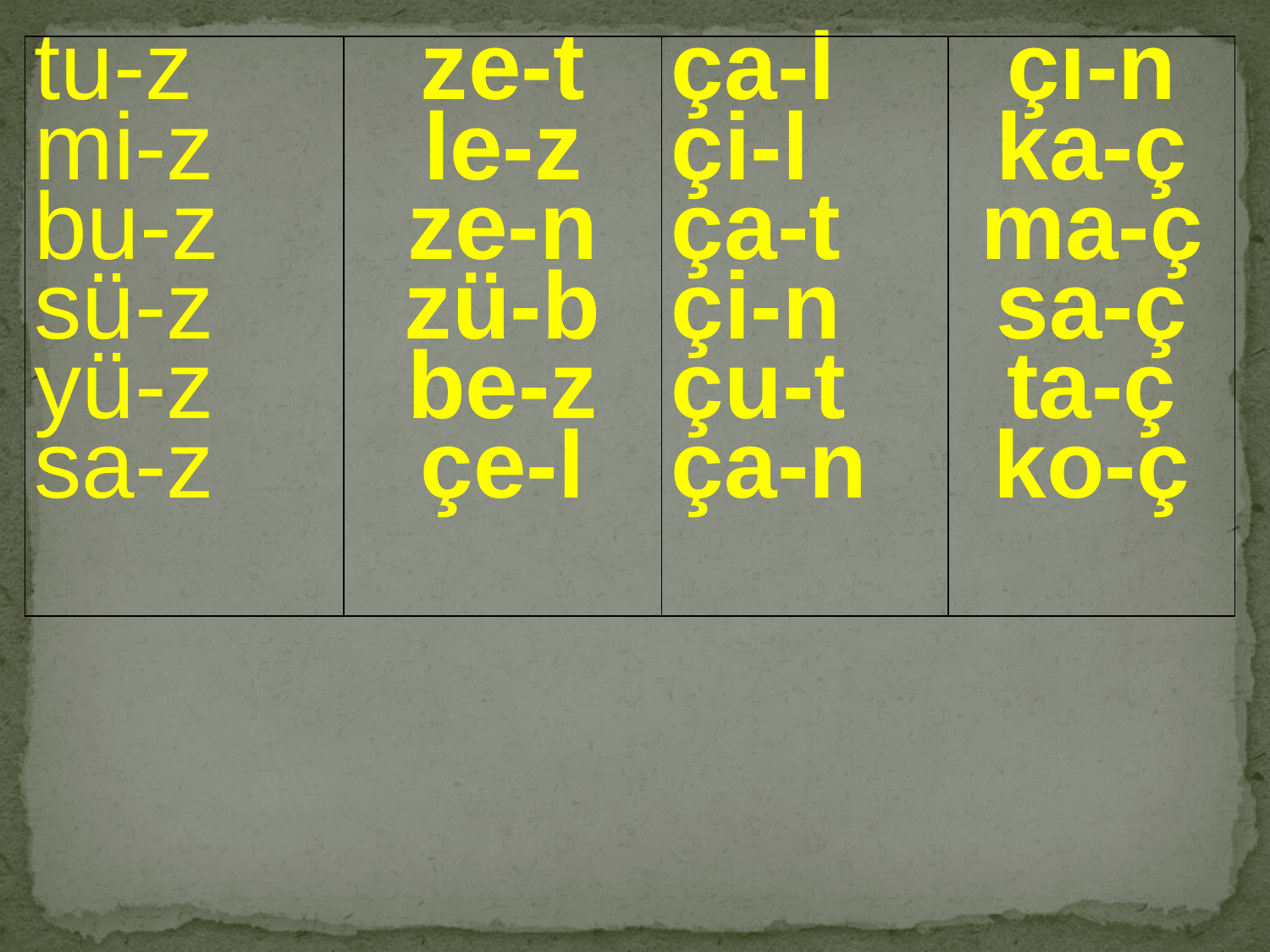

| tu-z mi-z bu-z sü-z yü-z sa-z | ze-t le-z ze-n zü-b be-z çe-l | ça-l çi-l ça-t çi-n çu-t ça-n | çı-n ka-ç ma-ç sa-ç ta-ç ko-ç |
| --- | --- | --- | --- |